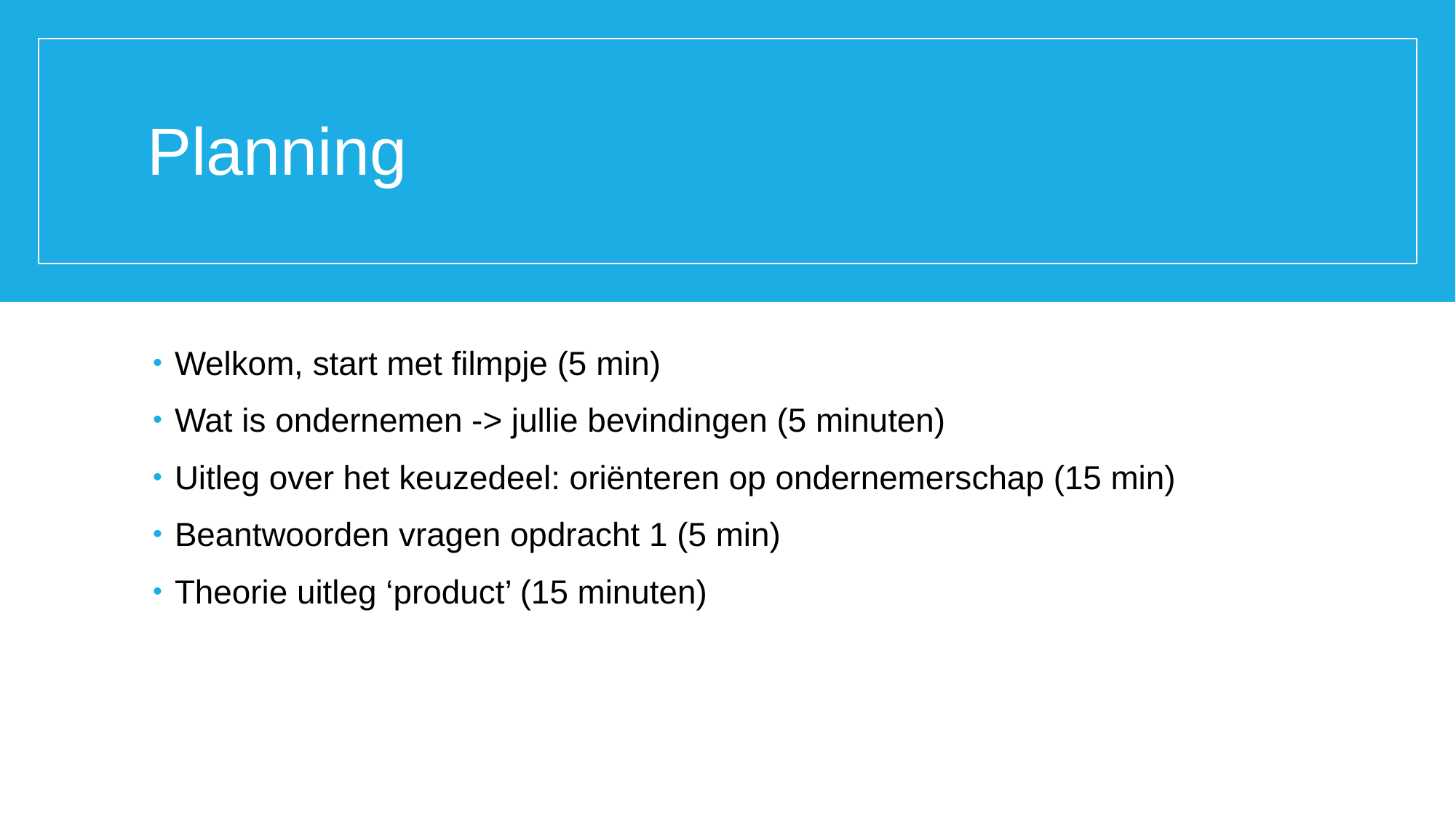

# Planning

Welkom, start met filmpje (5 min)
Wat is ondernemen -> jullie bevindingen (5 minuten)
Uitleg over het keuzedeel: oriënteren op ondernemerschap (15 min)
Beantwoorden vragen opdracht 1 (5 min)
Theorie uitleg ‘product’ (15 minuten)